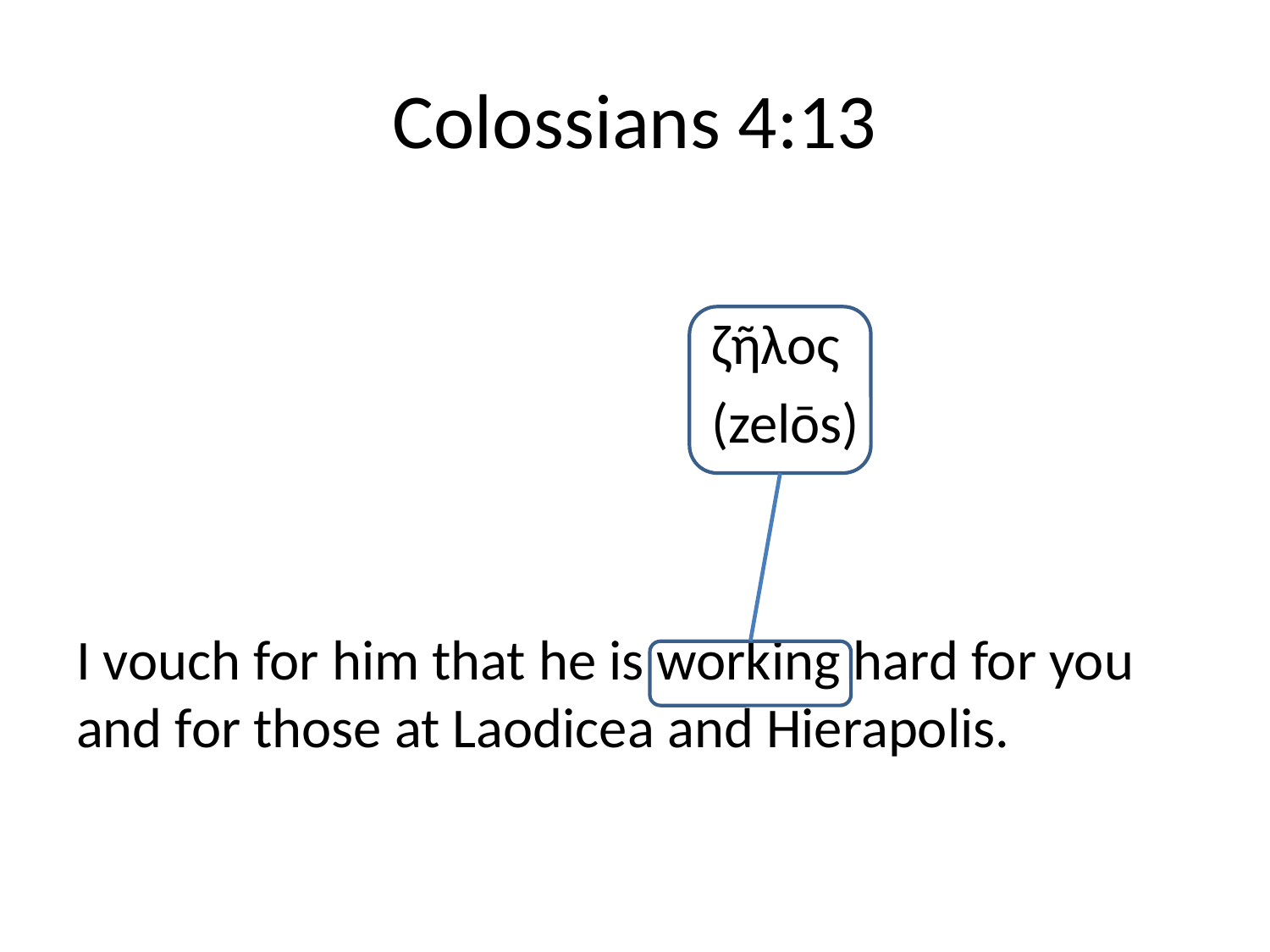

# Colossians 4:13

					ζῆλος
					(zelōs)

I vouch for him that he is working hard for you and for those at Laodicea and Hierapolis.